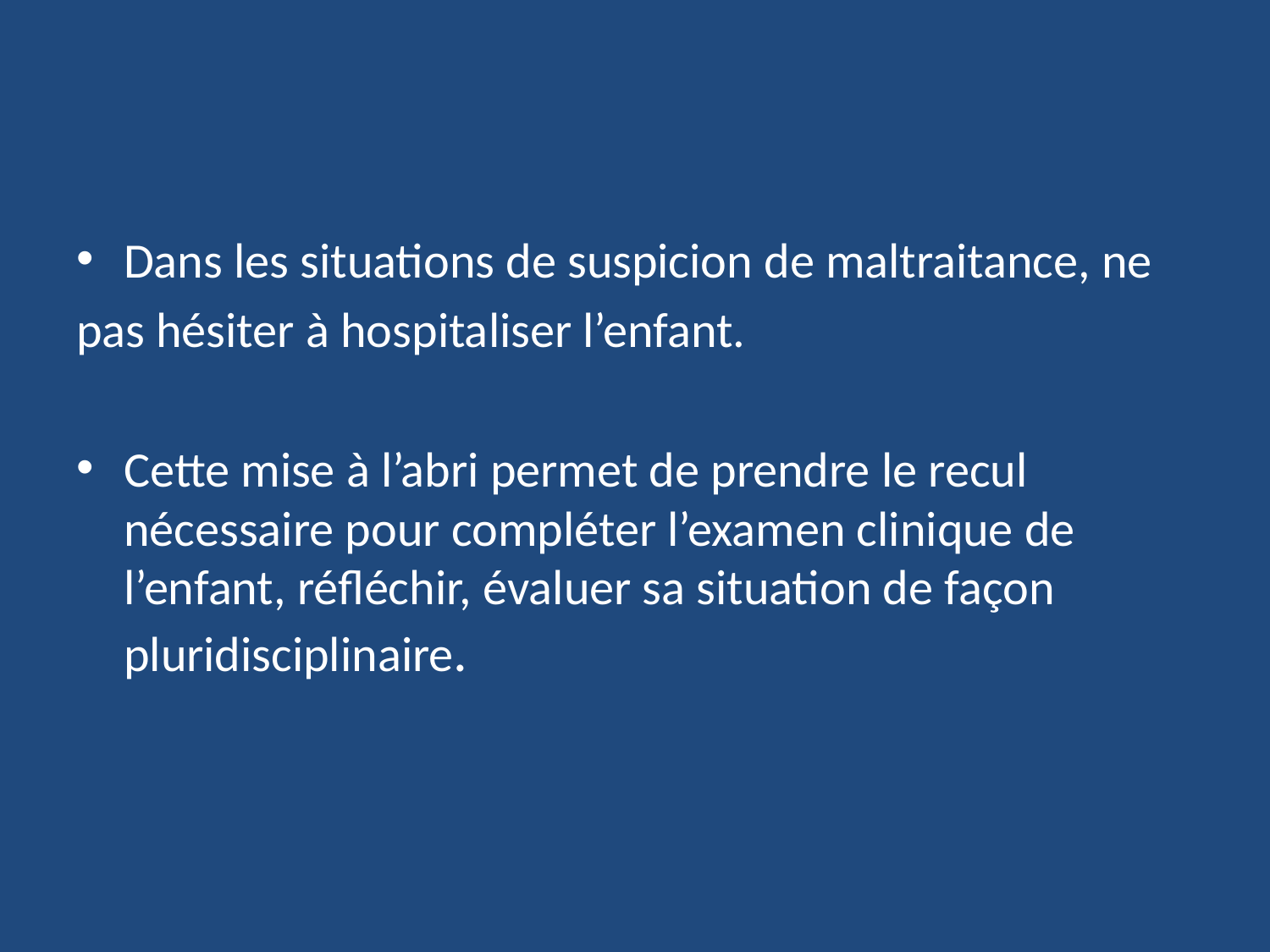

#
Dans les situations de suspicion de maltraitance, ne
pas hésiter à hospitaliser l’enfant.

Cette mise à l’abri permet de prendre le recul nécessaire pour compléter l’examen clinique de l’enfant, réfléchir, évaluer sa situation de façon pluridisciplinaire.